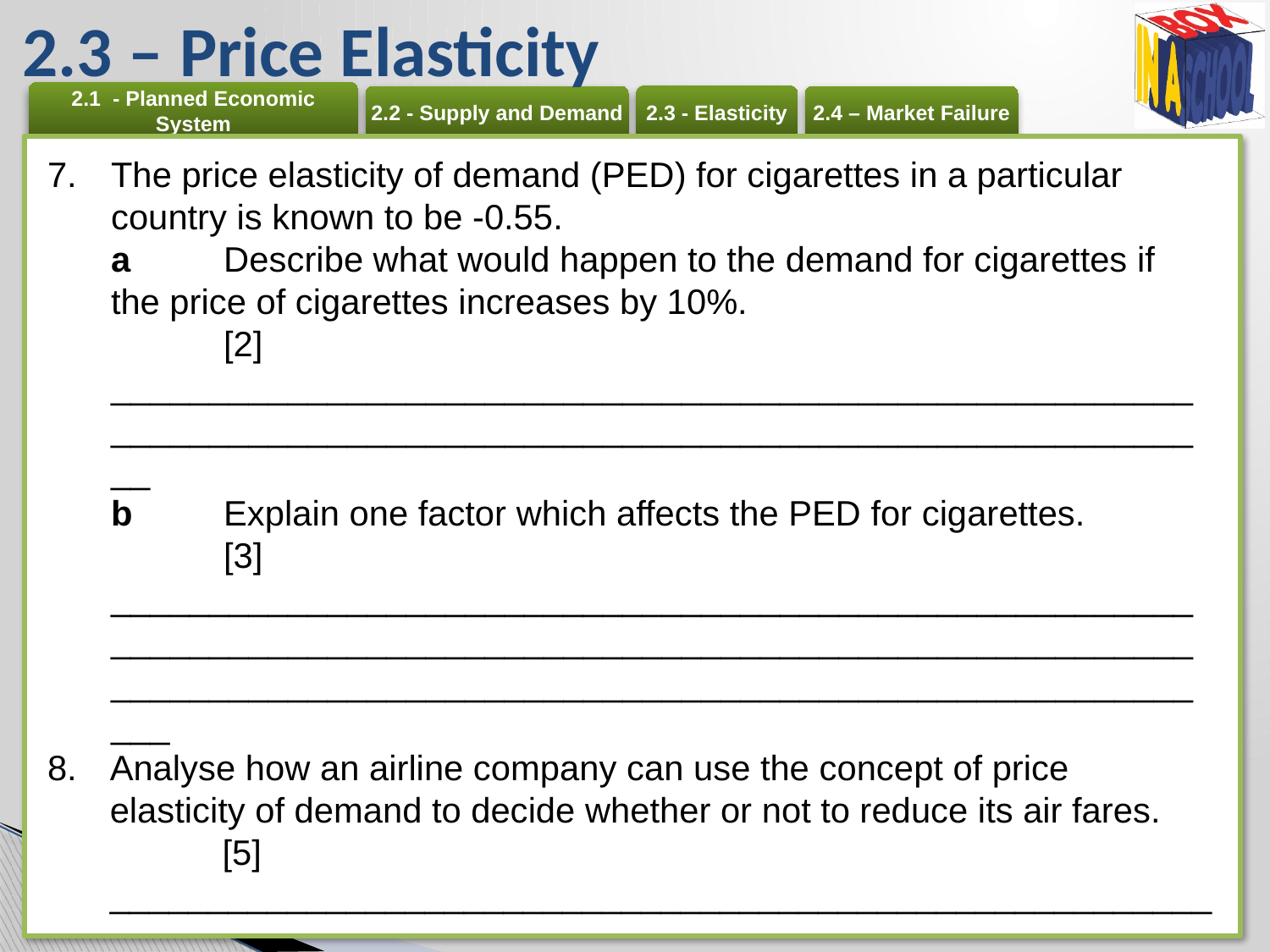

# 2.3 – Price Elasticity
The price elasticity of demand (PED) for cigarettes in a particular country is known to be -0.55.
a 	Describe what would happen to the demand for cigarettes if the price of cigarettes increases by 10%. 	[2]
________________________________________________________________________________________________________________
b 	Explain one factor which affects the PED for cigarettes. 	[3]
________________________________________________________________________________________________________________________________________________________________________
Analyse how an airline company can use the concept of price elasticity of demand to decide whether or not to reduce its air fares. 	[5]
________________________________________________________________________________________________________________________________________________________________________________________________________________________________________________________________________________________________________________________________________________